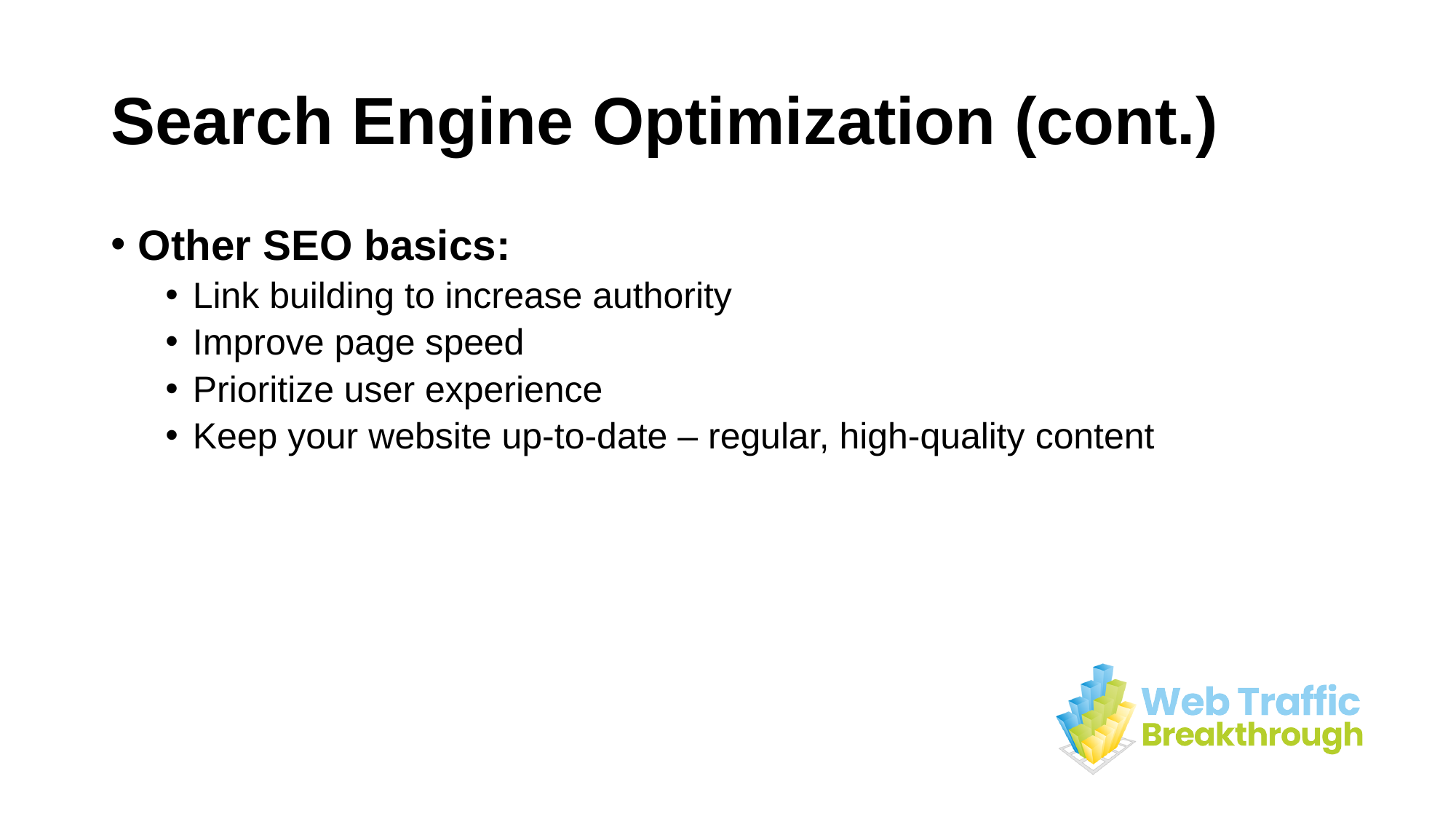

# Search Engine Optimization (cont.)
Other SEO basics:
Link building to increase authority
Improve page speed
Prioritize user experience
Keep your website up-to-date – regular, high-quality content